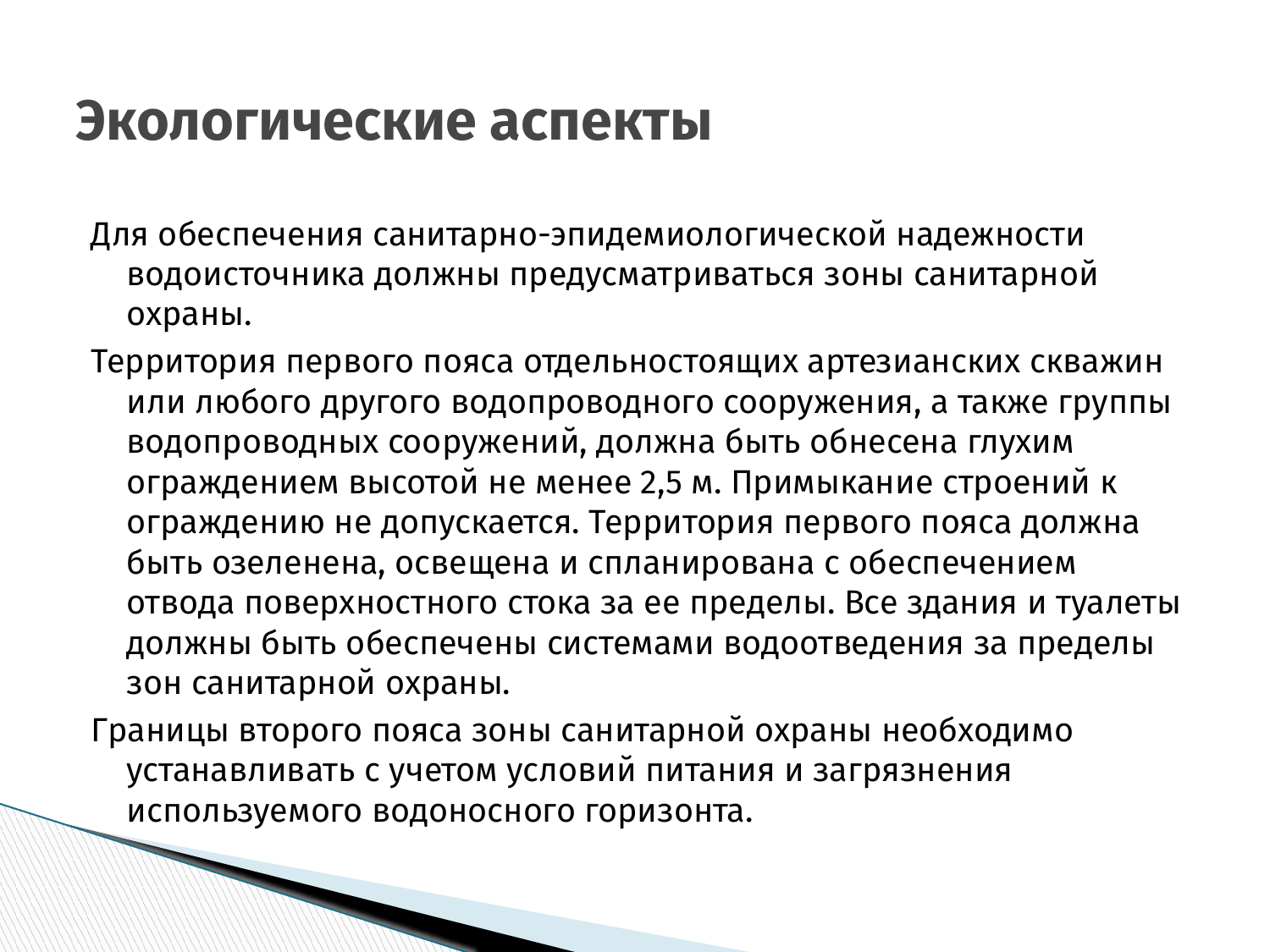

# Экологические аспекты
Для обеспечения санитарно-эпидемиологической надежности водоисточника должны предусматриваться зоны санитарной охраны.
Территория первого пояса отдельностоящих артезианских скважин или любого другого водопроводного сооружения, а также группы водопроводных сооружений, должна быть обнесена глухим ограждением высотой не менее 2,5 м. Примыкание строений к ограждению не допускается. Территория первого пояса должна быть озеленена, освещена и спланирована с обеспечением отвода поверхностного стока за ее пределы. Все здания и туалеты должны быть обеспечены системами водоотведения за пределы зон санитарной охраны.
Границы второго пояса зоны санитарной охраны необходимо устанавливать с учетом условий питания и загрязнения используемого водоносного горизонта.